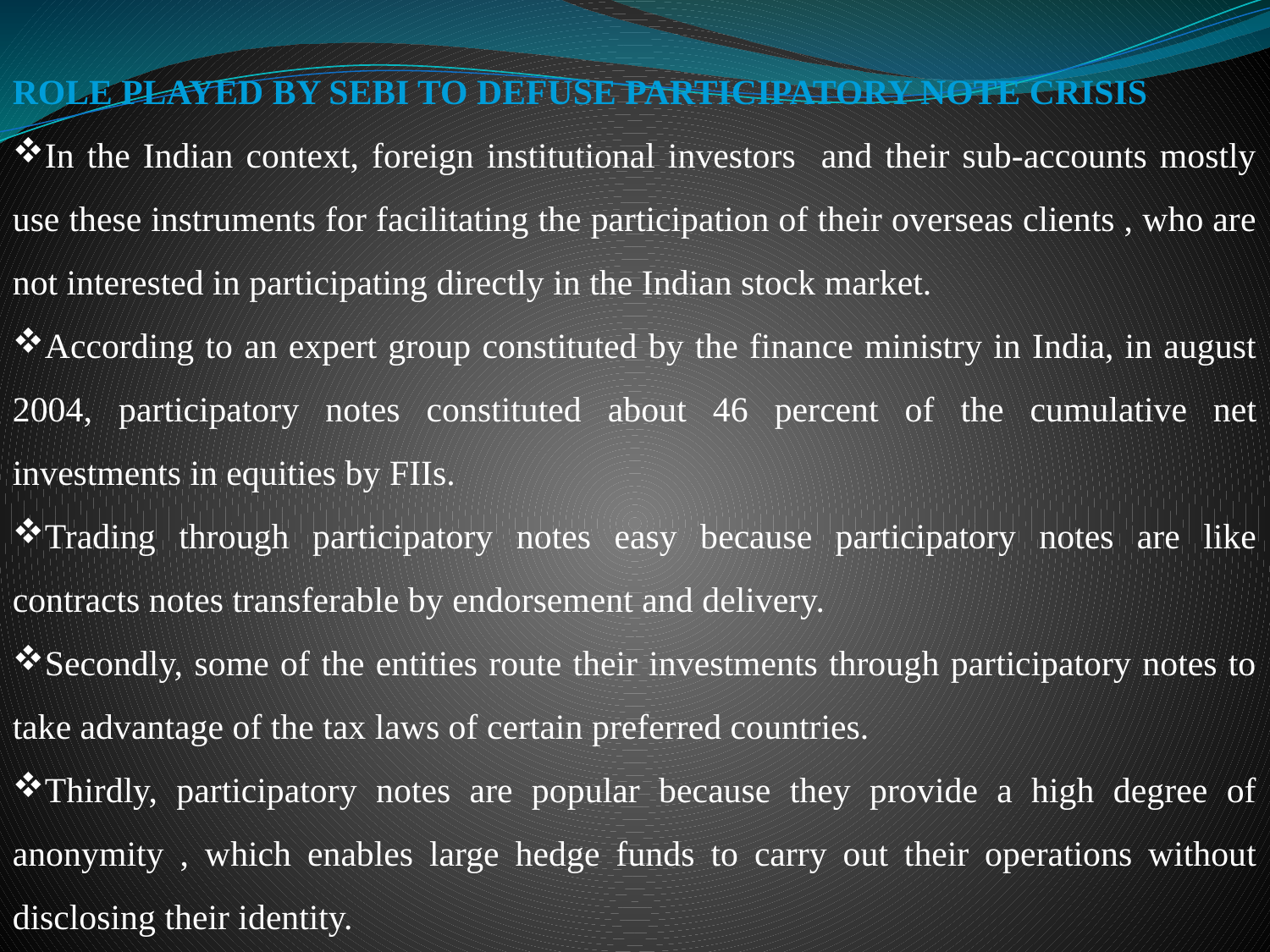

ROLE PLAYED BY SEBI TO DEFUSE PARTICIPATORY NOTE CRISIS
In the Indian context, foreign institutional investors  and their sub-accounts mostly use these instruments for facilitating the participation of their overseas clients , who are not interested in participating directly in the Indian stock market.
According to an expert group constituted by the finance ministry in India, in august 2004, participatory notes constituted about 46 percent of the cumulative net investments in equities by FIIs.
Trading through participatory notes easy because participatory notes are like contracts notes transferable by endorsement and delivery.
Secondly, some of the entities route their investments through participatory notes to take advantage of the tax laws of certain preferred countries.
Thirdly, participatory notes are popular because they provide a high degree of anonymity , which enables large hedge funds to carry out their operations without disclosing their identity.